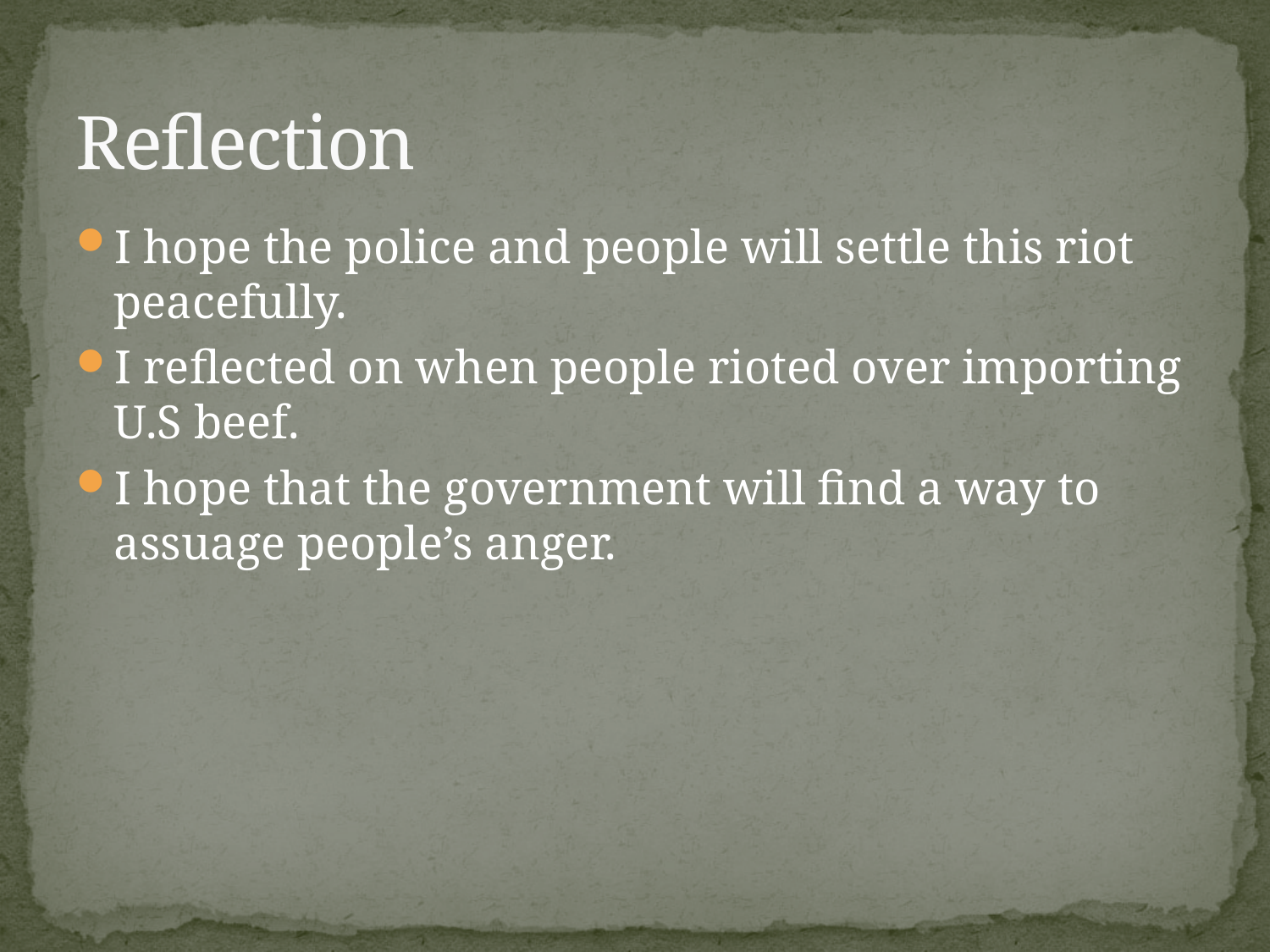

# Reflection
I hope the police and people will settle this riot peacefully.
I reflected on when people rioted over importing U.S beef.
I hope that the government will find a way to assuage people’s anger.